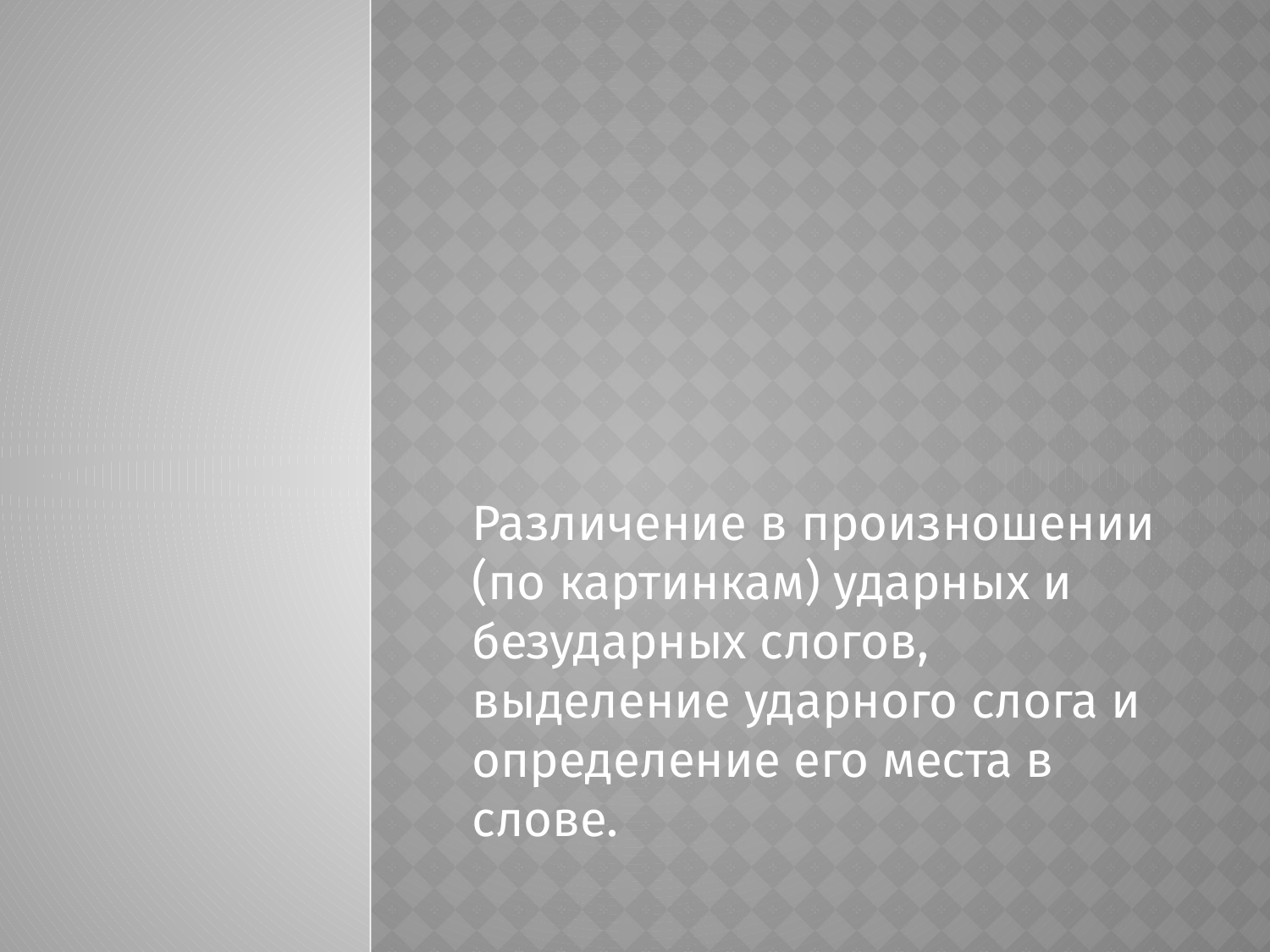

#
Различение в произношении (по картинкам) ударных и безударных слогов, выделение ударного слога и определение его места в слове.